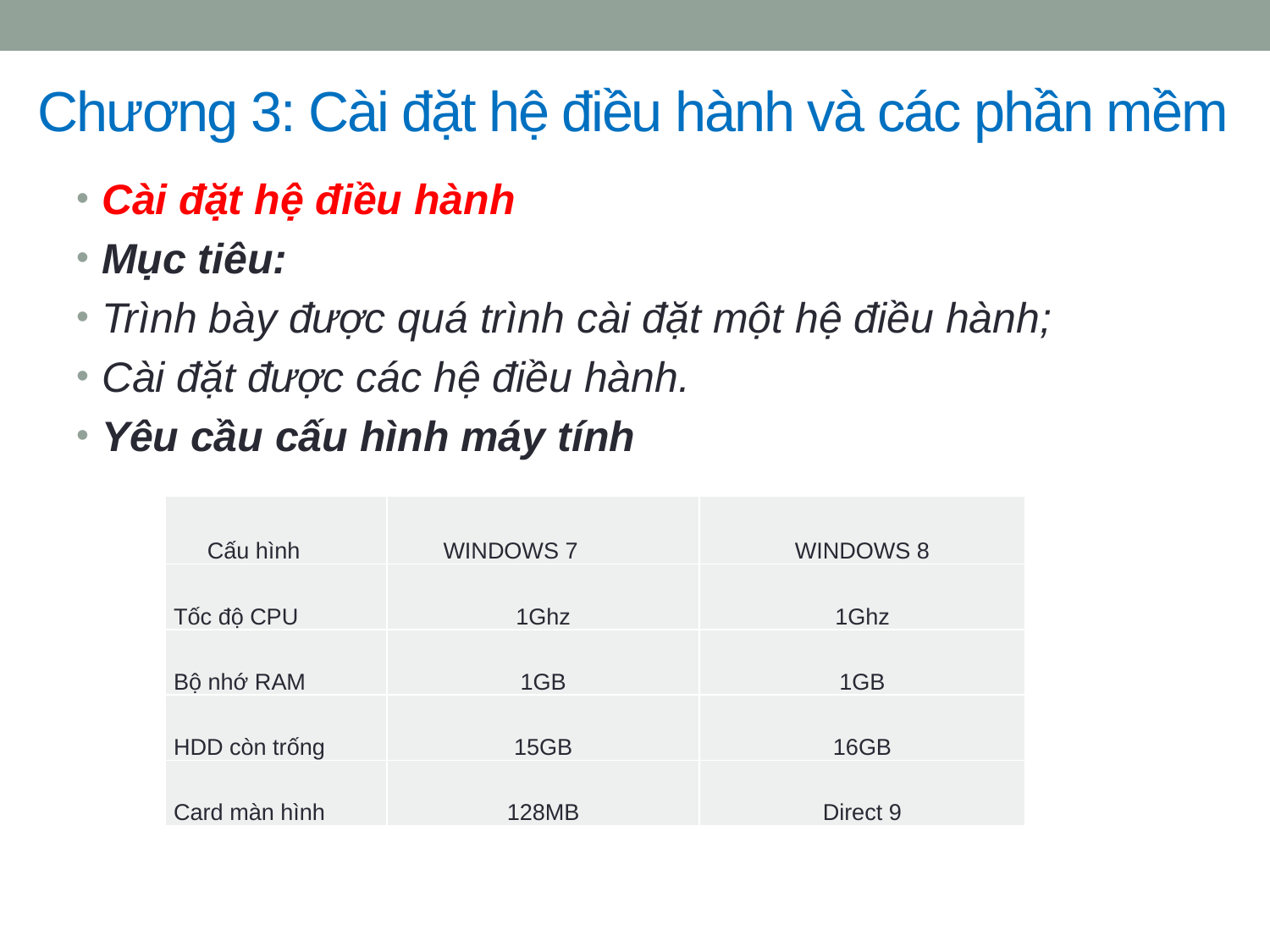

# Chương 3: Cài đặt hệ điều hành và các phần mềm
Cài đặt hệ điều hành
Mục tiêu:
Trình bày được quá trình cài đặt một hệ điều hành;
Cài đặt được các hệ điều hành.
Yêu cầu cấu hình máy tính

| Cấu hình | WINDOWS 7 | WINDOWS 8 |
| --- | --- | --- |
| Tốc độ CPU | 1Ghz | 1Ghz |
| Bộ nhớ RAM | 1GB | 1GB |
| HDD còn trống | 15GB | 16GB |
| Card màn hình | 128MB | Direct 9 |